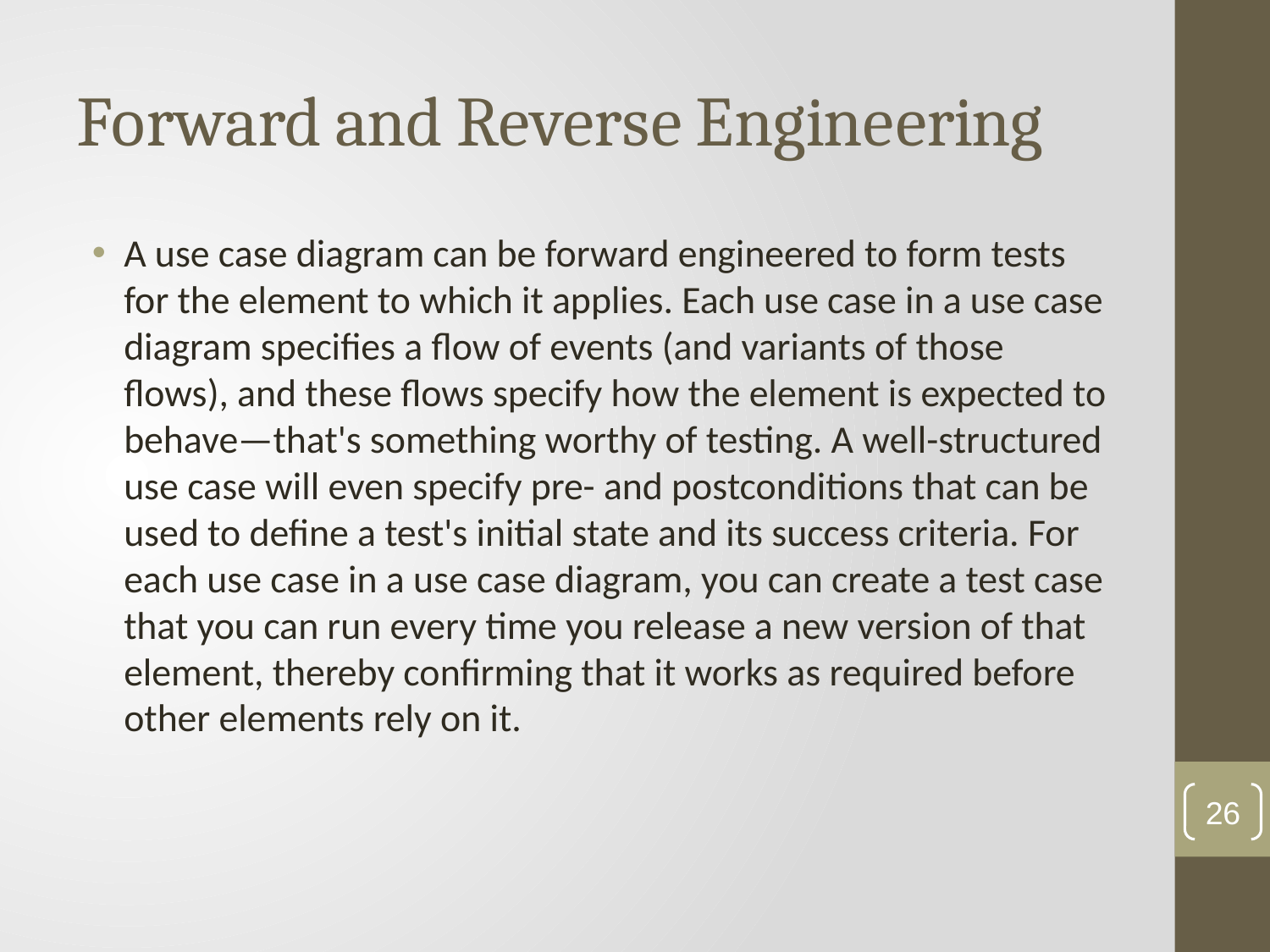

# Forward and Reverse Engineering
A use case diagram can be forward engineered to form tests for the element to which it applies. Each use case in a use case diagram specifies a flow of events (and variants of those flows), and these flows specify how the element is expected to behave—that's something worthy of testing. A well-structured use case will even specify pre- and postconditions that can be used to define a test's initial state and its success criteria. For each use case in a use case diagram, you can create a test case that you can run every time you release a new version of that element, thereby confirming that it works as required before other elements rely on it.
26